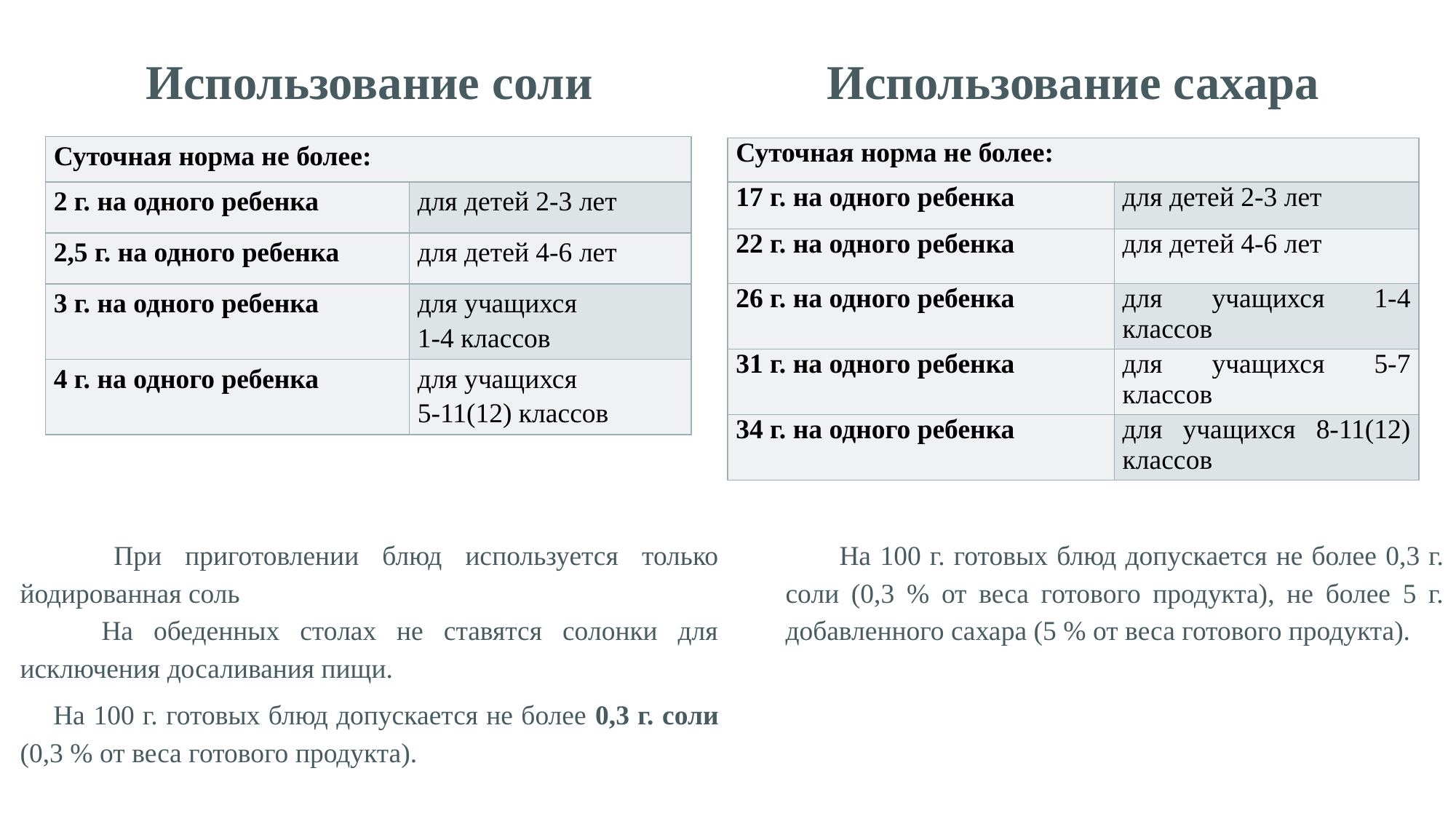

Использование соли
Использование сахара
| Суточная норма не более: |  |
| --- | --- |
| 2 г. на одного ребенка | для детей 2-3 лет |
| 2,5 г. на одного ребенка | для детей 4-6 лет |
| 3 г. на одного ребенка | для учащихся 1-4 классов |
| 4 г. на одного ребенка | для учащихся 5-11(12) классов |
| Суточная норма не более: |  |
| --- | --- |
| 17 г. на одного ребенка | для детей 2-3 лет |
| 22 г. на одного ребенка | для детей 4-6 лет |
| 26 г. на одного ребенка | для учащихся 1-4 классов |
| 31 г. на одного ребенка | для учащихся 5-7 классов |
| 34 г. на одного ребенка | для учащихся 8-11(12) классов |
    При приготовлении блюд используется только йодированная соль
    На обеденных столах не ставятся солонки для исключения досаливания пищи.
    На 100 г. готовых блюд допускается не более 0,3 г. соли (0,3 % от веса готового продукта).
      На 100 г. готовых блюд допускается не более 0,3 г. соли (0,3 % от веса готового продукта), не более 5 г. добавленного сахара (5 % от веса готового продукта).